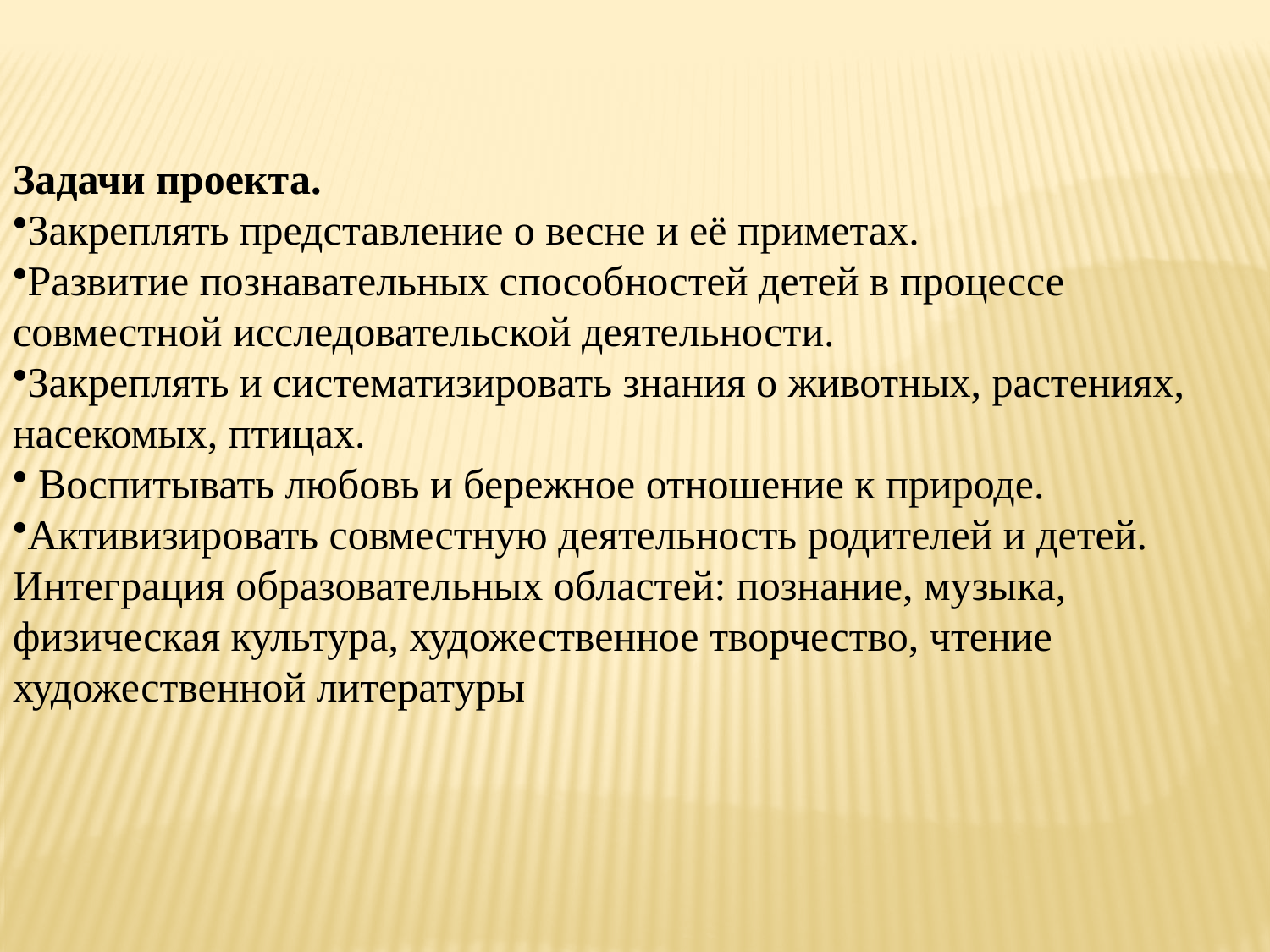

Задачи проекта.
Закреплять представление о весне и её приметах.
Развитие познавательных способностей детей в процессе совместной исследовательской деятельности.
Закреплять и систематизировать знания о животных, растениях, насекомых, птицах.
 Воспитывать любовь и бережное отношение к природе.
Активизировать совместную деятельность родителей и детей.
Интеграция образовательных областей: познание, музыка,  физическая культура, художественное творчество, чтение художественной литературы